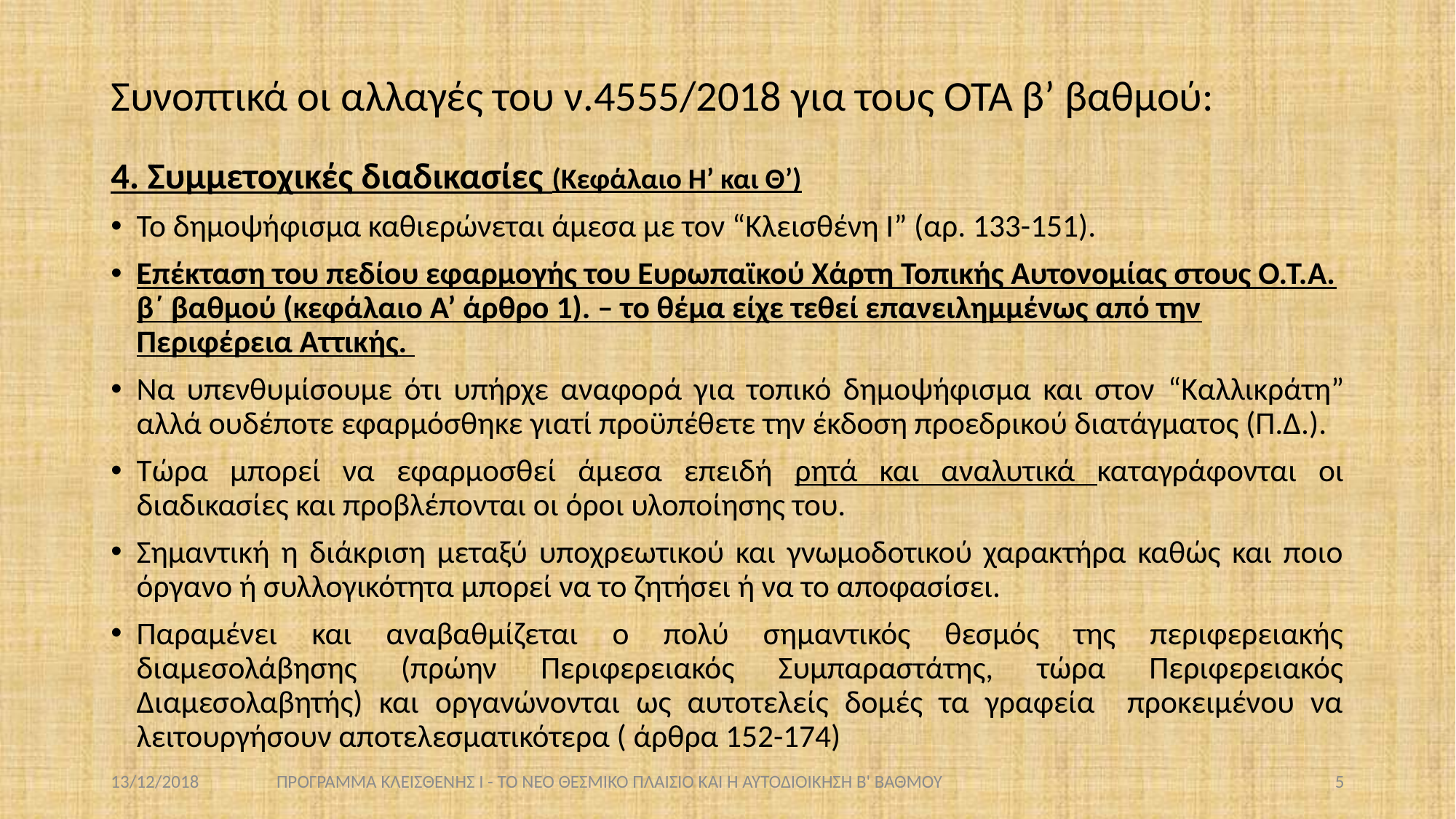

# Συνοπτικά οι αλλαγές του ν.4555/2018 για τους ΟΤΑ β’ βαθμού:
4. Συμμετοχικές διαδικασίες (Κεφάλαιο Η’ και Θ’)
Το δημοψήφισμα καθιερώνεται άμεσα με τον “Κλεισθένη Ι” (αρ. 133-151).
Επέκταση του πεδίου εφαρμογής του Ευρωπαϊκού Χάρτη Τοπικής Αυτονομίας στους Ο.Τ.Α. β΄ βαθμού (κεφάλαιο Α’ άρθρο 1). – το θέμα είχε τεθεί επανειλημμένως από την Περιφέρεια Αττικής.
Να υπενθυμίσουμε ότι υπήρχε αναφορά για τοπικό δημοψήφισμα και στον “Καλλικράτη” αλλά ουδέποτε εφαρμόσθηκε γιατί προϋπέθετε την έκδοση προεδρικού διατάγματος (Π.Δ.).
Τώρα μπορεί να εφαρμοσθεί άμεσα επειδή ρητά και αναλυτικά καταγράφονται οι διαδικασίες και προβλέπονται οι όροι υλοποίησης του.
Σημαντική η διάκριση μεταξύ υποχρεωτικού και γνωμοδοτικού χαρακτήρα καθώς και ποιο όργανο ή συλλογικότητα μπορεί να το ζητήσει ή να το αποφασίσει.
Παραμένει και αναβαθμίζεται ο πολύ σημαντικός θεσμός της περιφερειακής διαμεσολάβησης (πρώην Περιφερειακός Συμπαραστάτης, τώρα Περιφερειακός Διαμεσολαβητής) και οργανώνονται ως αυτοτελείς δομές τα γραφεία  προκειμένου να λειτουργήσουν αποτελεσματικότερα ( άρθρα 152-174)

13/12/2018
ΠΡΟΓΡΑΜΜΑ ΚΛΕΙΣΘΕΝΗΣ Ι - ΤΟ ΝΕΟ ΘΕΣΜΙΚΟ ΠΛΑΙΣΙΟ ΚΑΙ Η ΑΥΤΟΔΙΟΙΚΗΣΗ Β' ΒΑΘΜΟΥ
5